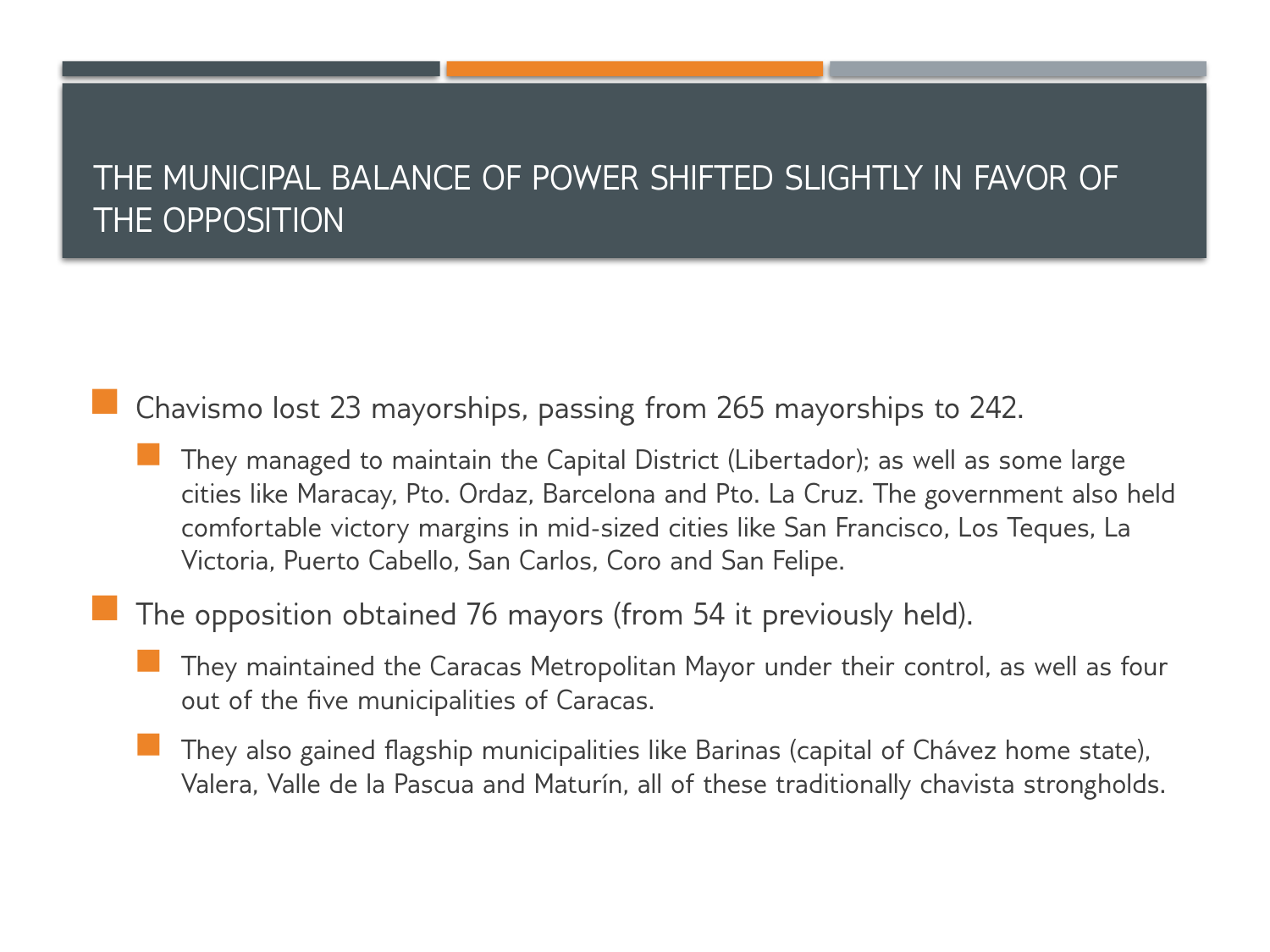

# The municipal balance of power shifted slightly in favor of the opposition
Chavismo lost 23 mayorships, passing from 265 mayorships to 242.
They managed to maintain the Capital District (Libertador); as well as some large cities like Maracay, Pto. Ordaz, Barcelona and Pto. La Cruz. The government also held comfortable victory margins in mid-sized cities like San Francisco, Los Teques, La Victoria, Puerto Cabello, San Carlos, Coro and San Felipe.
The opposition obtained 76 mayors (from 54 it previously held).
They maintained the Caracas Metropolitan Mayor under their control, as well as four out of the five municipalities of Caracas.
They also gained flagship municipalities like Barinas (capital of Chávez home state), Valera, Valle de la Pascua and Maturín, all of these traditionally chavista strongholds.